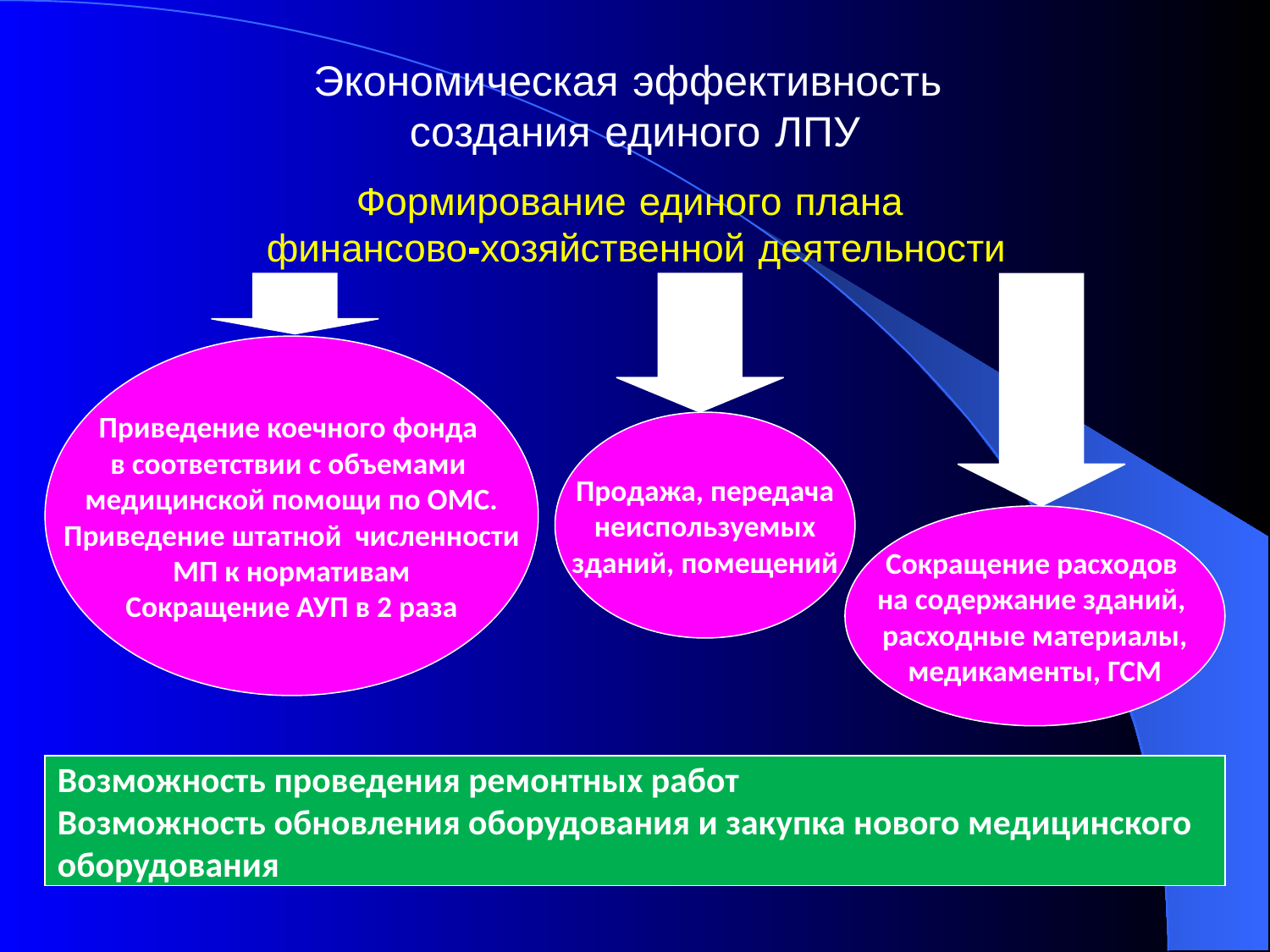

# Экономическая эффективность создания единого ЛПУ
Формирование единого плана
финансово-хозяйственной деятельности

Приведение коечного фонда
в соответствии с объемами
медицинской помощи по ОМС.
Приведение штатной  численности
МП к нормативам
Сокращение АУП в 2 раза
Продажа, передача
неиспользуемых
зданий, помещений
Сокращение расходов
на содержание зданий,
расходные материалы,
медикаменты, ГСМ
Возможность проведения ремонтных работ
Возможность обновления оборудования и закупка нового медицинского
оборудования